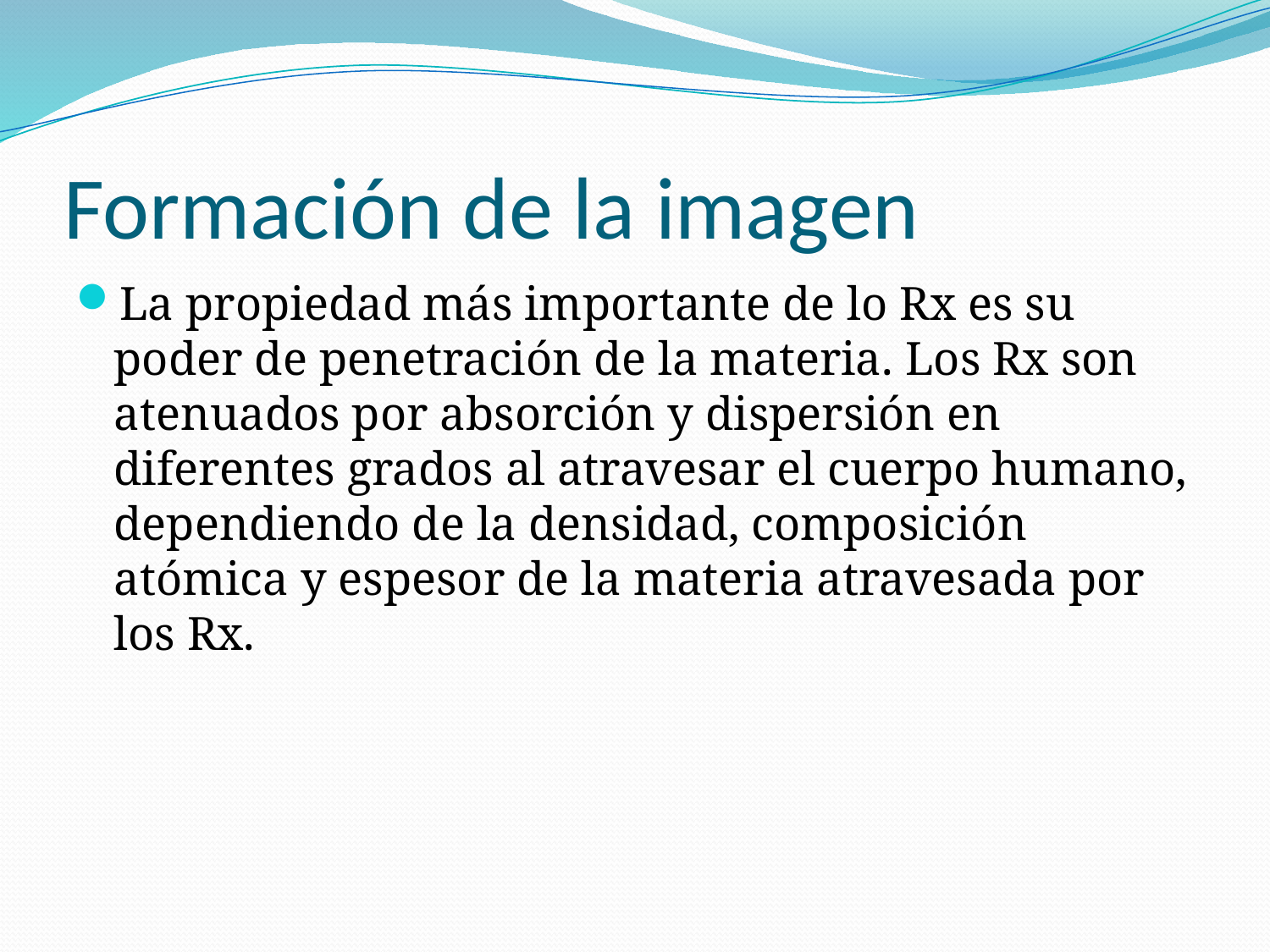

# Formación de la imagen
La propiedad más importante de lo Rx es su poder de penetración de la materia. Los Rx son atenuados por absorción y dispersión en diferentes grados al atravesar el cuerpo humano, dependiendo de la densidad, composición atómica y espesor de la materia atravesada por los Rx.